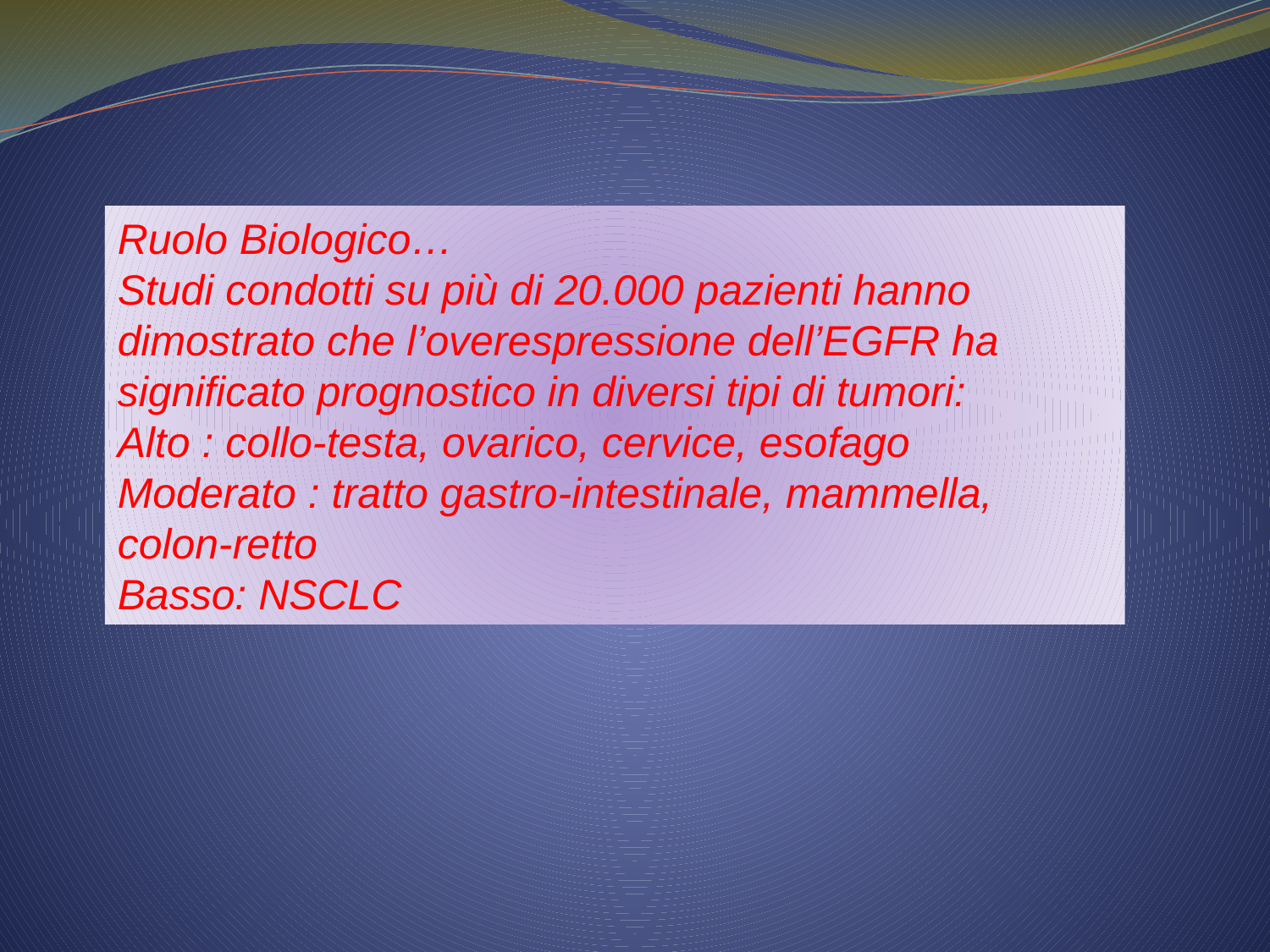

Ruolo Biologico…
Studi condotti su più di 20.000 pazienti hanno dimostrato che l’overespressione dell’EGFR ha significato prognostico in diversi tipi di tumori:
Alto : collo-testa, ovarico, cervice, esofago
Moderato : tratto gastro-intestinale, mammella, colon-retto
Basso: NSCLC